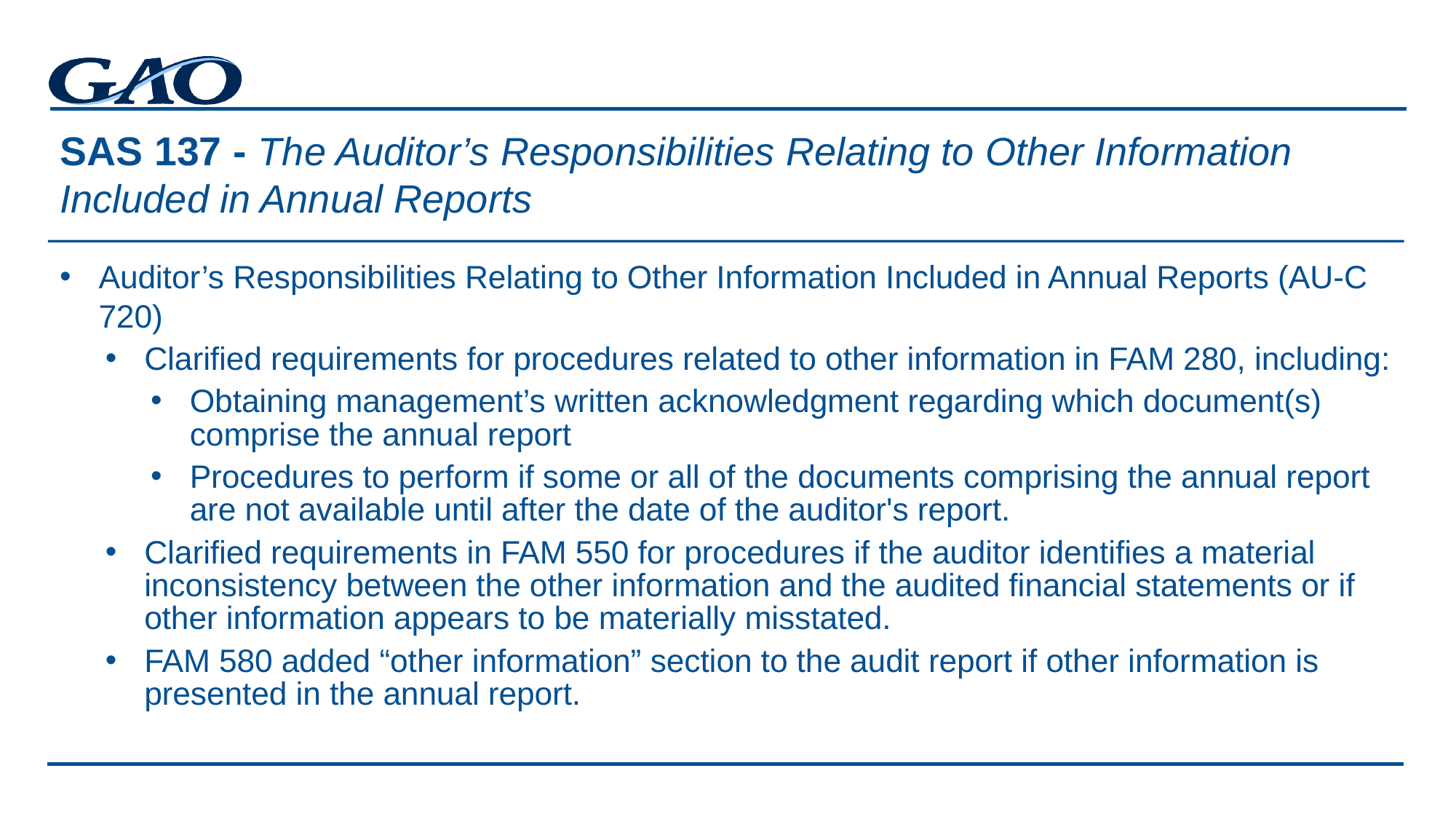

# SAS 137 - The Auditor’s Responsibilities Relating to Other Information Included in Annual Reports
Auditor’s Responsibilities Relating to Other Information Included in Annual Reports (AU-C 720)
Clarified requirements for procedures related to other information in FAM 280, including:
Obtaining management’s written acknowledgment regarding which document(s) comprise the annual report
Procedures to perform if some or all of the documents comprising the annual report are not available until after the date of the auditor's report.
Clarified requirements in FAM 550 for procedures if the auditor identifies a material inconsistency between the other information and the audited financial statements or if other information appears to be materially misstated.
FAM 580 added “other information” section to the audit report if other information is presented in the annual report.